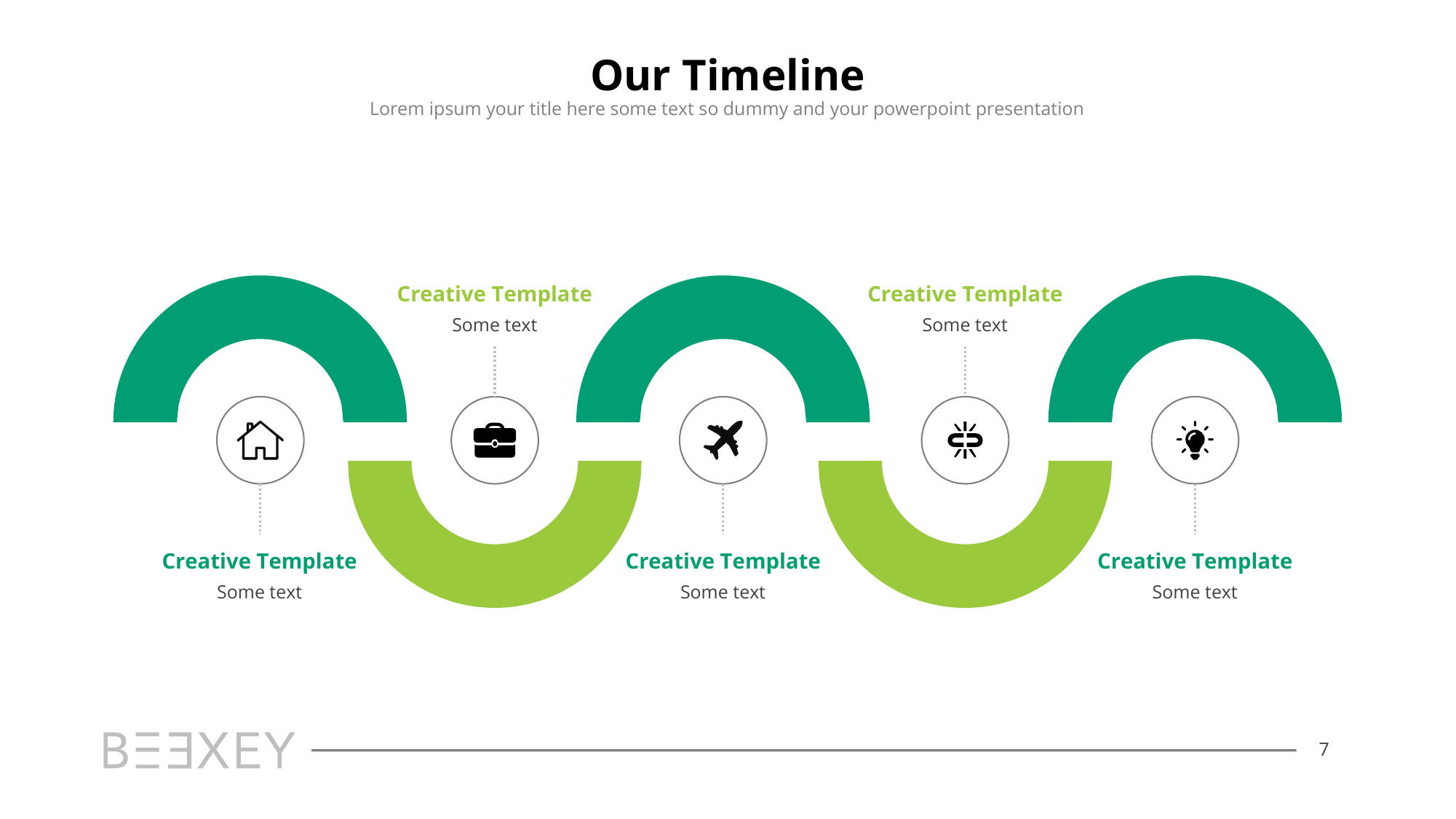

# Our Timeline
Lorem ipsum your title here some text so dummy and your powerpoint presentation

Creative Template

Creative Template

Some text
Some text

Creative Template
Creative Template
Creative Template
Some text
Some text
Some text
7